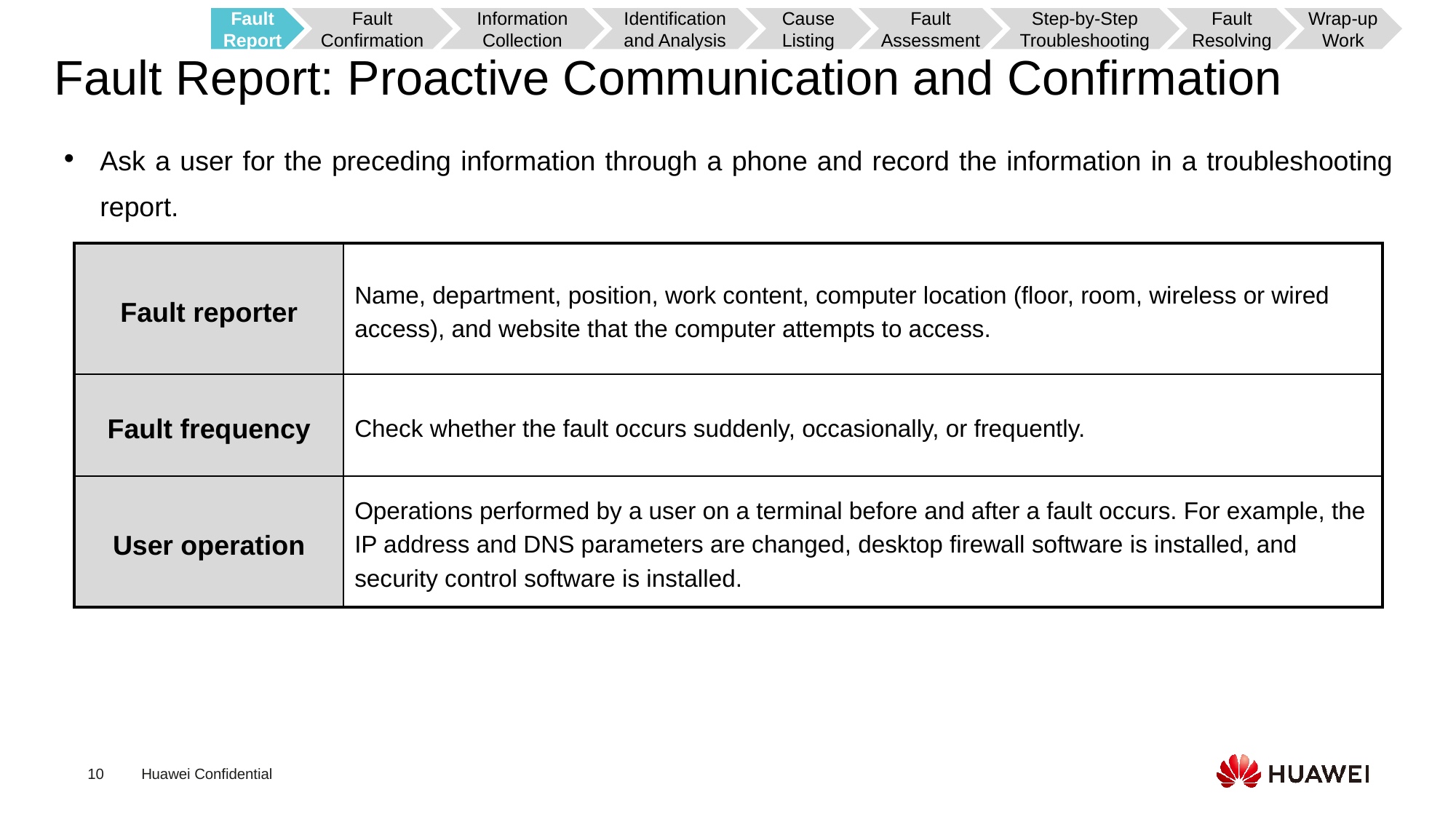

Fault Report
Fault Confirmation
Information Collection
Identification and Analysis
Cause Listing
Fault Assessment
Step-by-Step Troubleshooting
Fault Resolving
Wrap-up Work
# Fault Report: Proactive Communication and Confirmation
Ask a user for the preceding information through a phone and record the information in a troubleshooting report.
| Fault reporter | Name, department, position, work content, computer location (floor, room, wireless or wired access), and website that the computer attempts to access. |
| --- | --- |
| Fault frequency | Check whether the fault occurs suddenly, occasionally, or frequently. |
| User operation | Operations performed by a user on a terminal before and after a fault occurs. For example, the IP address and DNS parameters are changed, desktop firewall software is installed, and security control software is installed. |